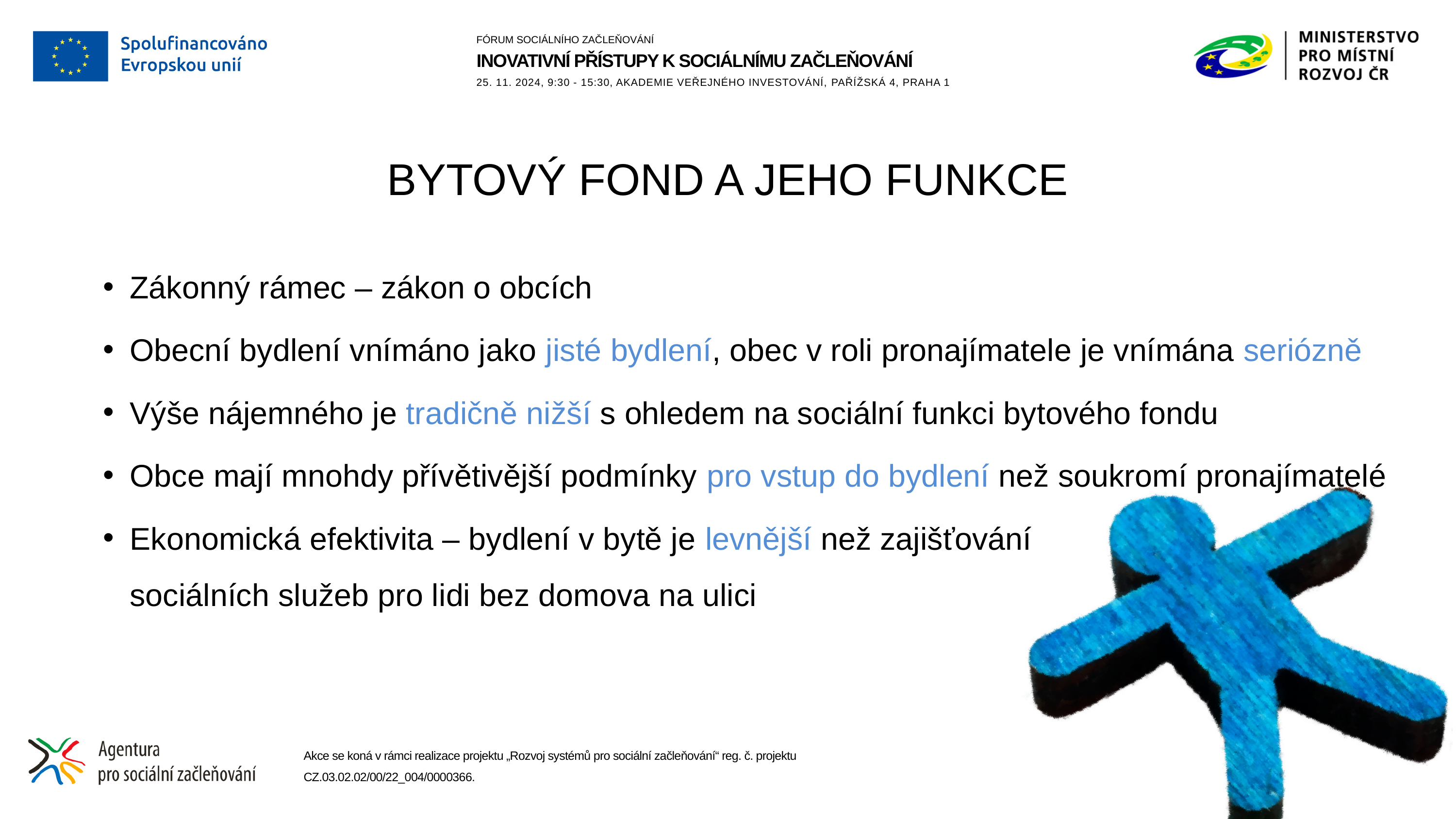

# Bytový fond a jeho funkce
Zákonný rámec – zákon o obcích
Obecní bydlení vnímáno jako jisté bydlení, obec v roli pronajímatele je vnímána seriózně
Výše nájemného je tradičně nižší s ohledem na sociální funkci bytového fondu
Obce mají mnohdy přívětivější podmínky pro vstup do bydlení než soukromí pronajímatelé
Ekonomická efektivita – bydlení v bytě je levnější než zajišťování
sociálních služeb pro lidi bez domova na ulici